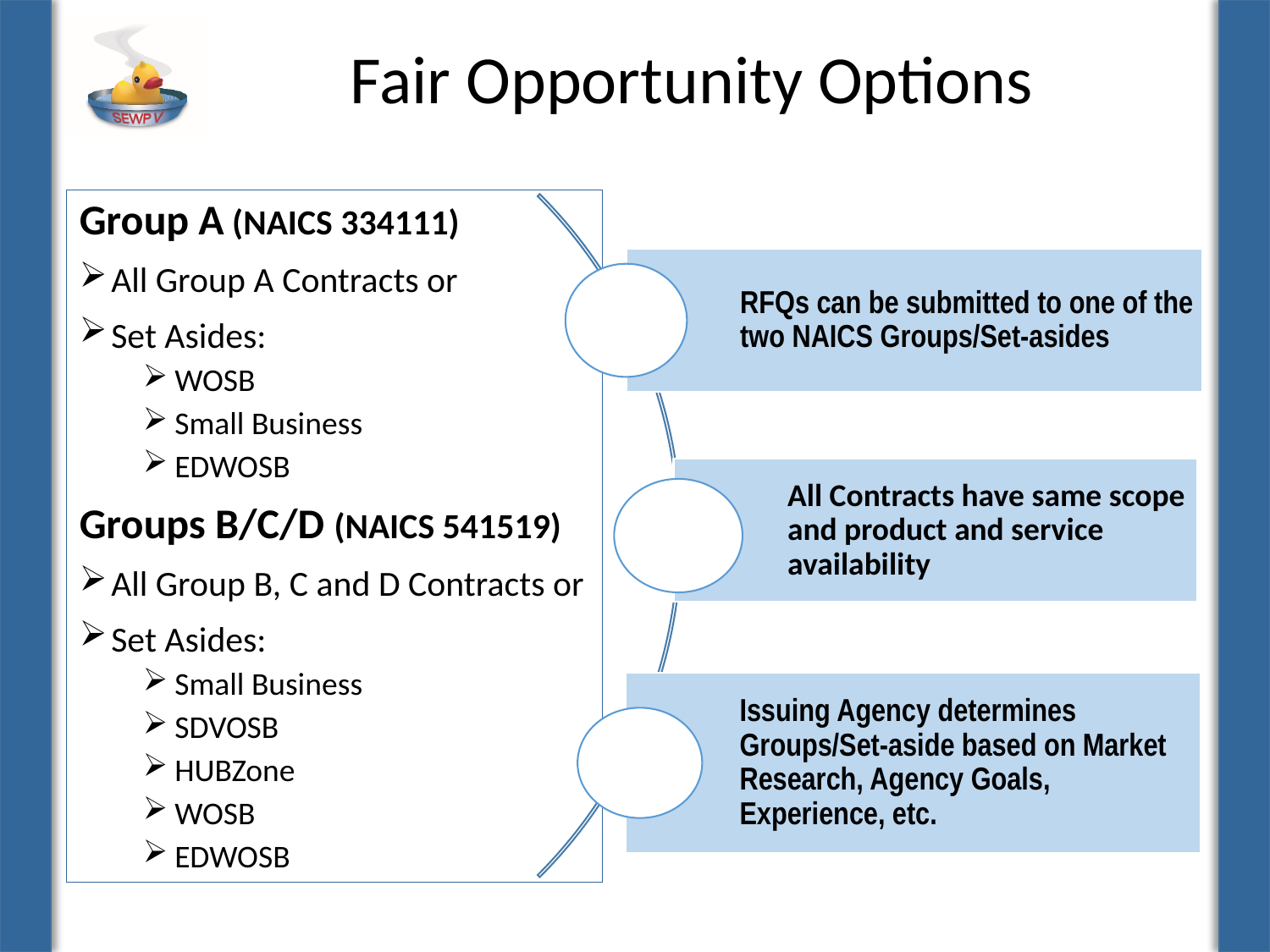

# Fair Opportunity Options
RFQs can be submitted to one of the two NAICS Groups/Set-asides
All Contracts have same scope and product and service availability
Issuing Agency determines Groups/Set-aside based on Market Research, Agency Goals, Experience, etc.
Group A (NAICS 334111)
All Group A Contracts or
Set Asides:
WOSB
Small Business
EDWOSB
Groups B/C/D (NAICS 541519)
All Group B, C and D Contracts or
Set Asides:
Small Business
SDVOSB
HUBZone
WOSB
EDWOSB